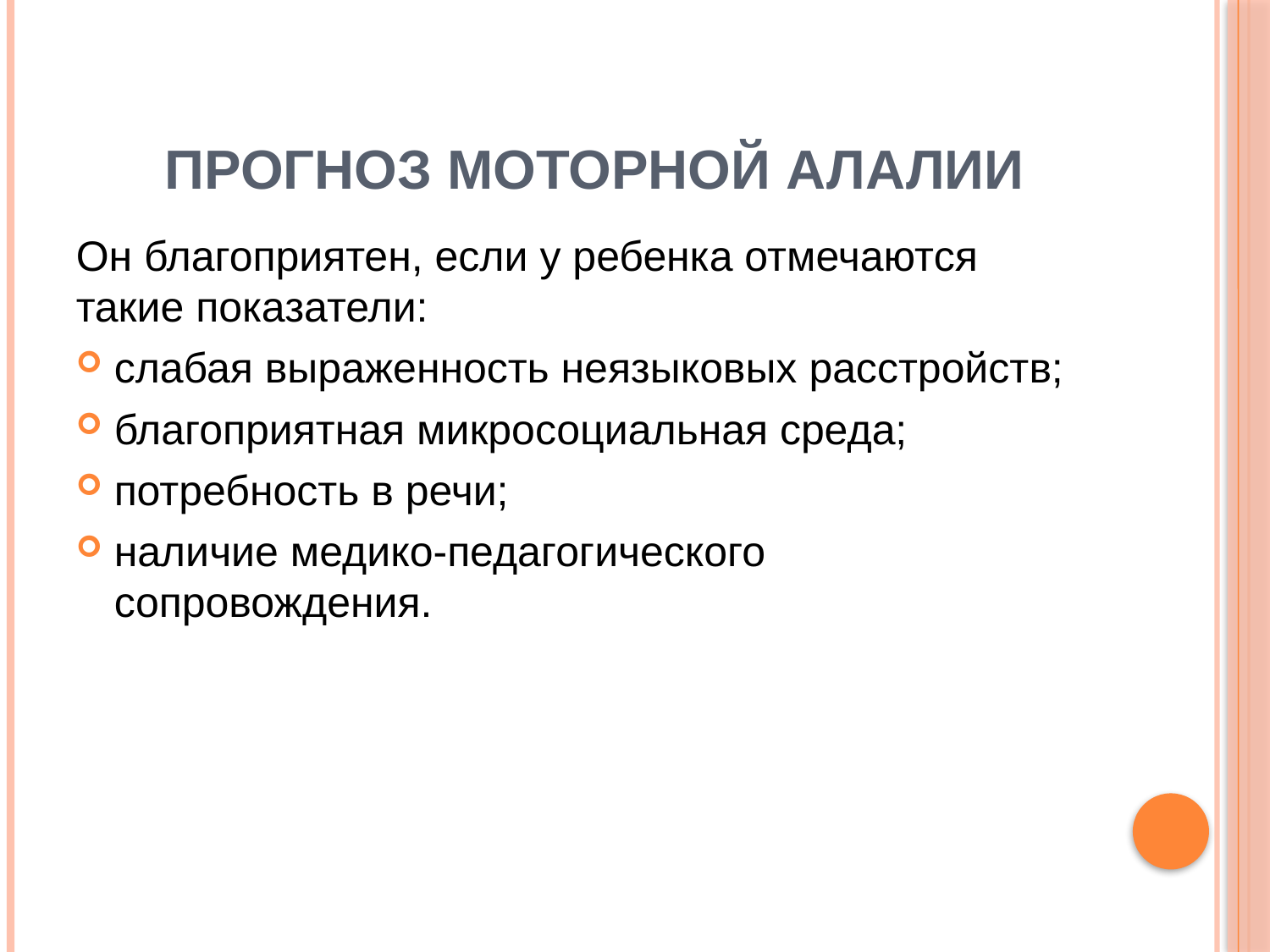

# Прогноз моторной алалии
Он благоприятен, если у ребенка отмечают­ся такие показатели:
слабая выраженность неязыковых расстройств;
благоприятная микросоциальная среда;
потребность в речи;
наличие медико-педагогического сопровождения.